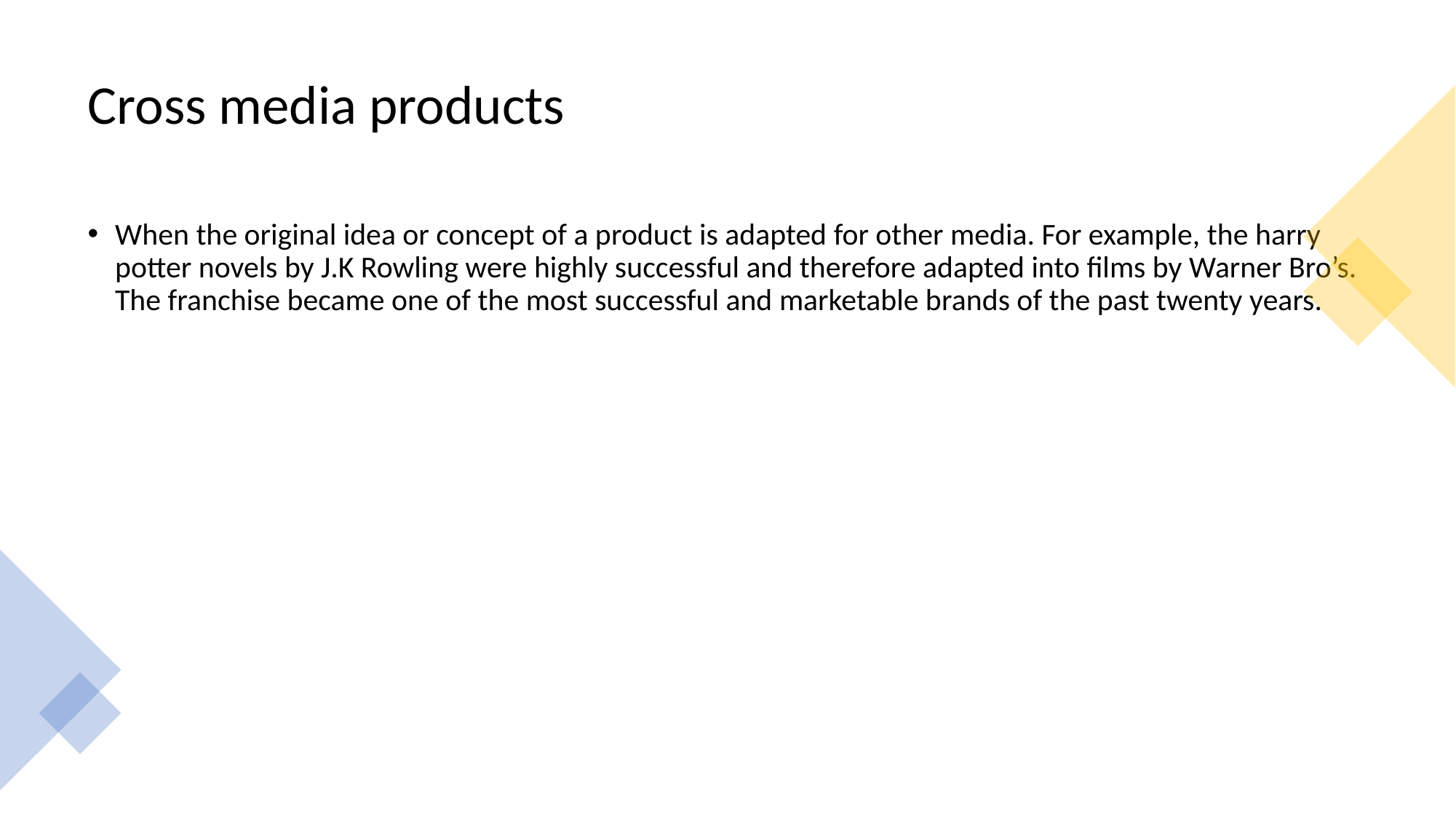

# Cross media products

When the original idea or concept of a product is adapted for other media. For example, the harry potter novels by J.K Rowling were highly successful and therefore adapted into films by Warner Bro’s. The franchise became one of the most successful and marketable brands of the past twenty years.